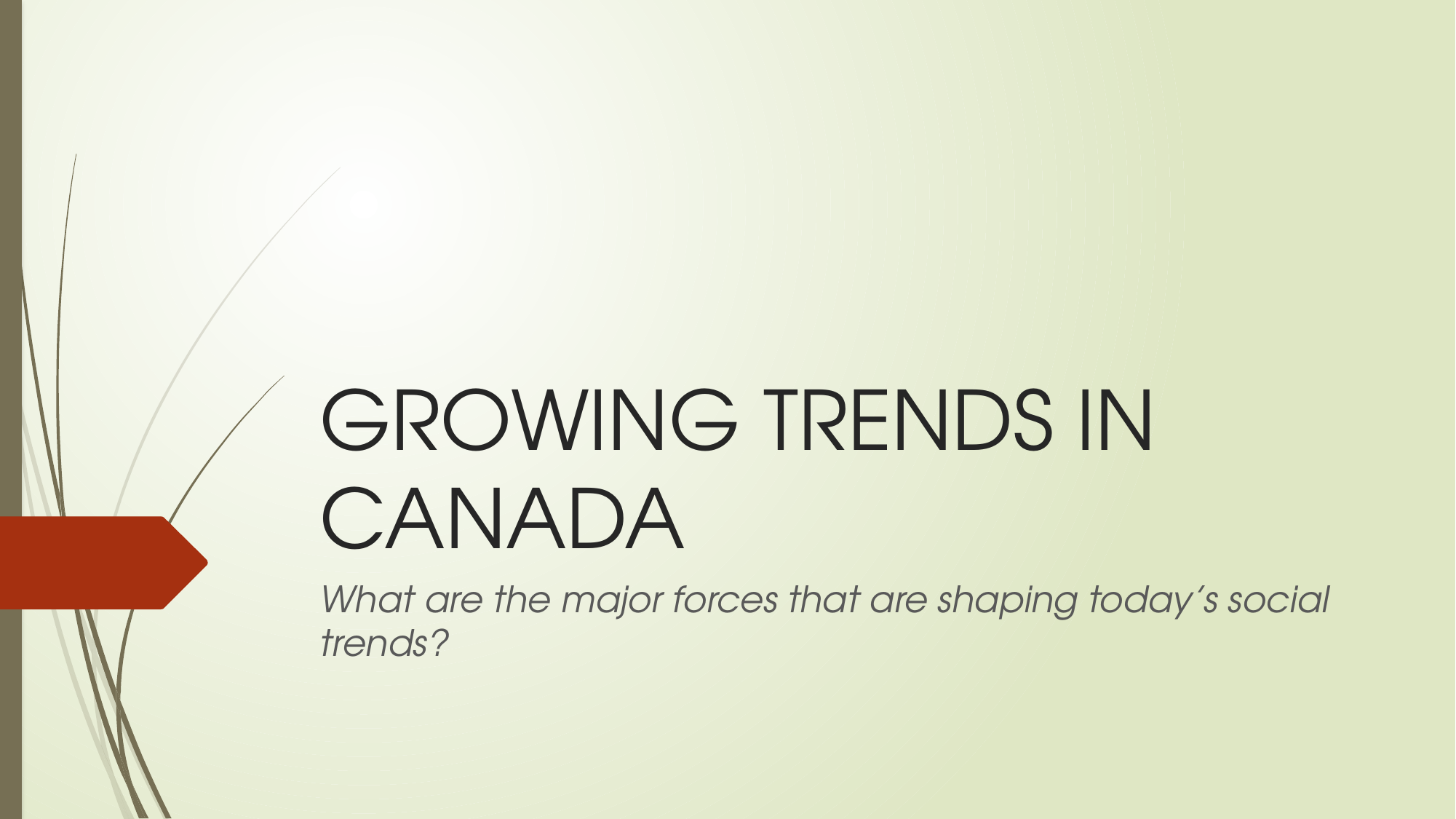

# GROWING TRENDS IN CANADA
What are the major forces that are shaping today’s social trends?